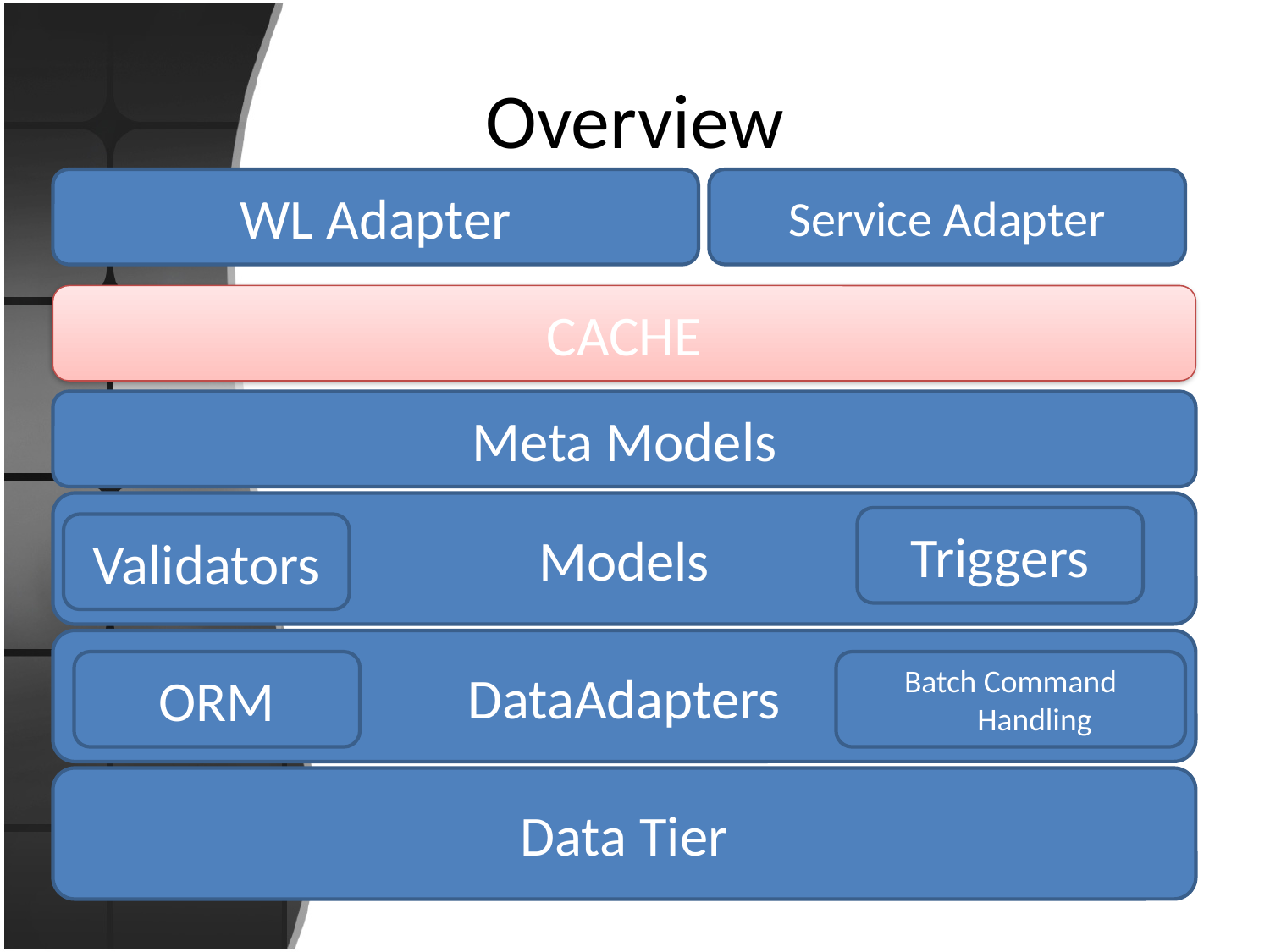

# Overview

WL Adapter
Service Adapter
CACHE
Meta Models
Models
Triggers
Validators
DataAdapters
ORM
Batch Command Handling
Data Tier